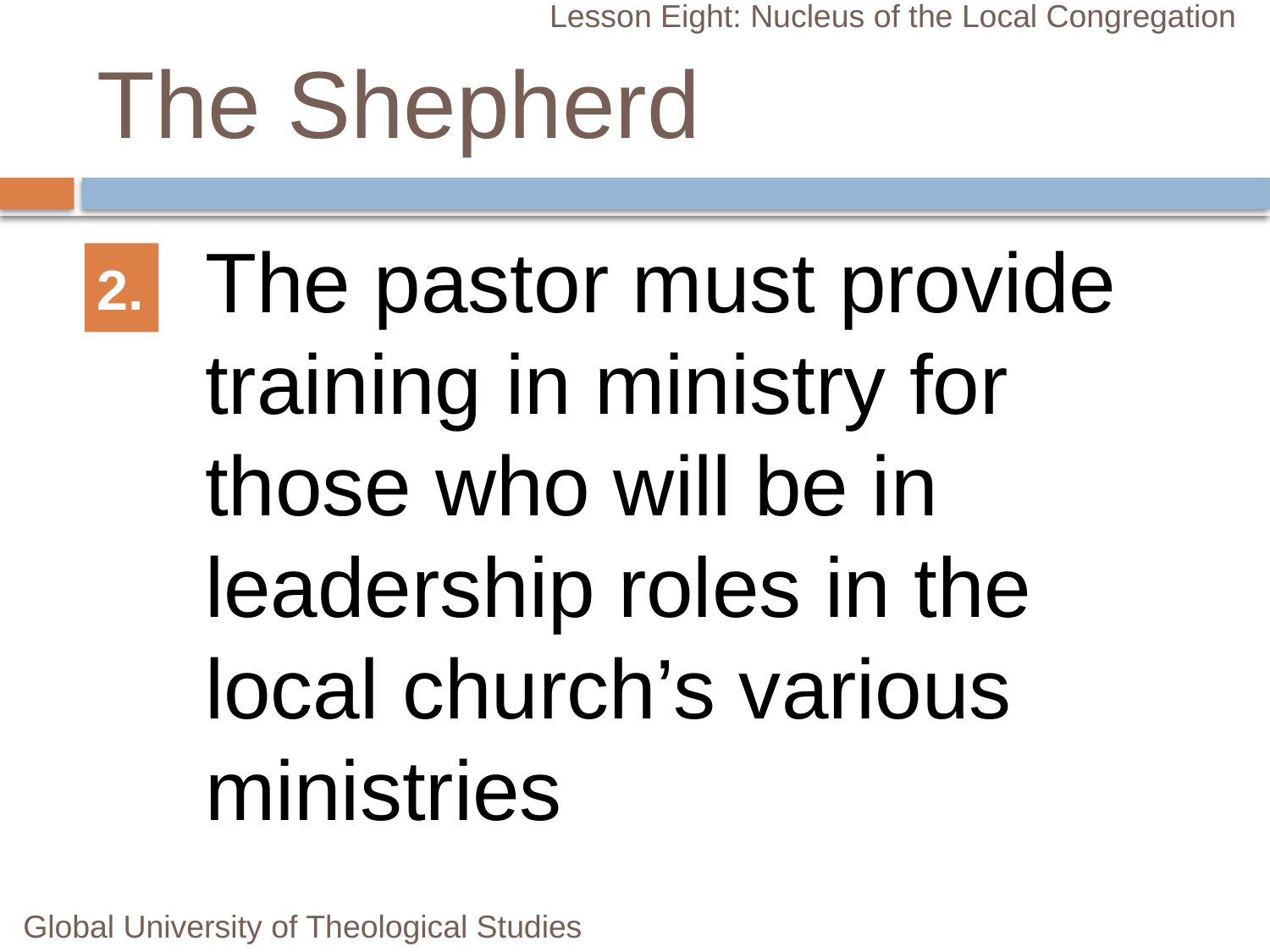

Lesson Eight: Nucleus of the Local Congregation
# The Shepherd
	The pastor must provide training in ministry for those who will be in leadership roles in the local church’s various ministries
2.
Global University of Theological Studies